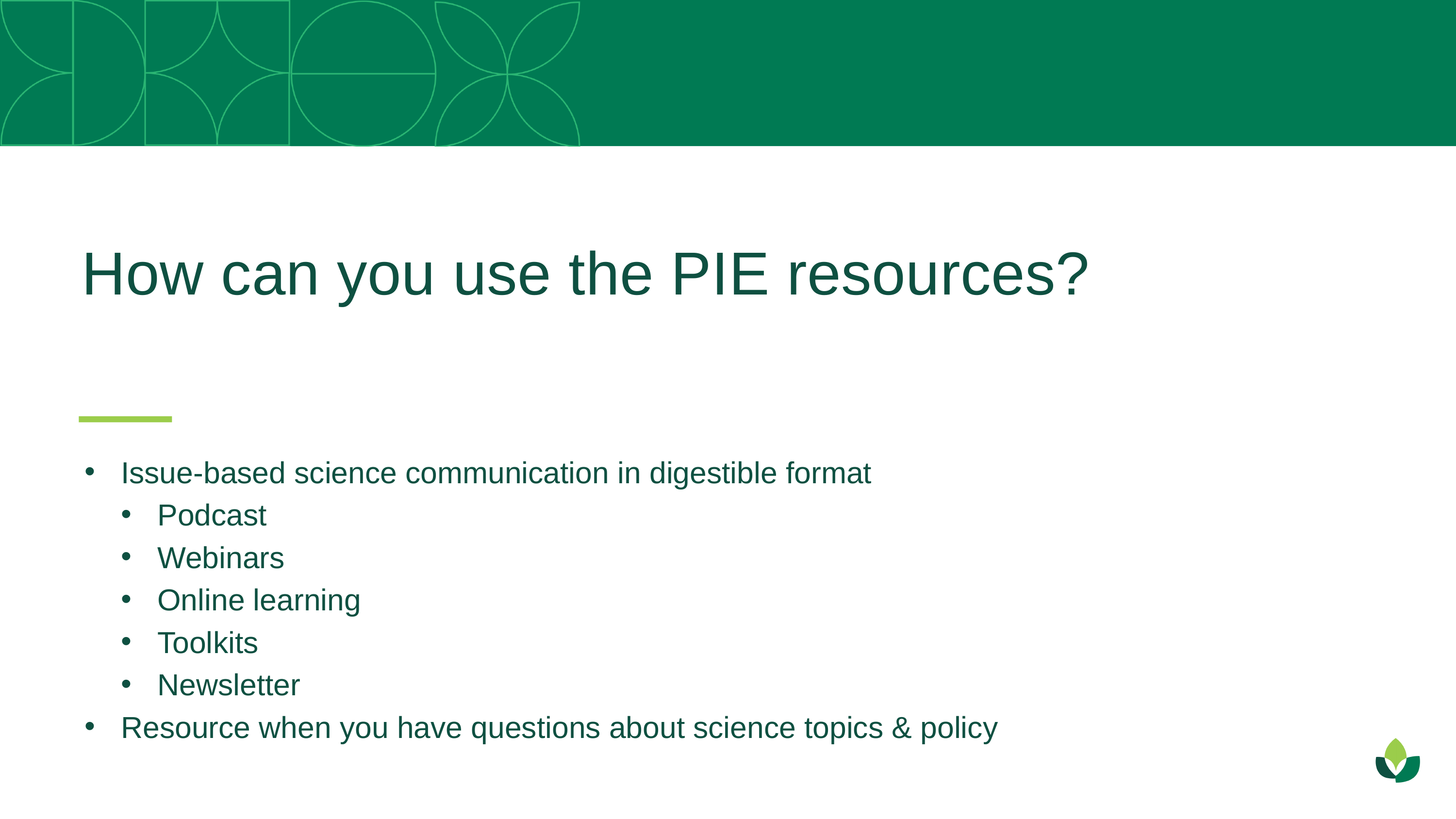

How can you use the PIE resources?

Issue-based science communication in digestible format
Podcast
Webinars
Online learning
Toolkits
Newsletter
Resource when you have questions about science topics & policy